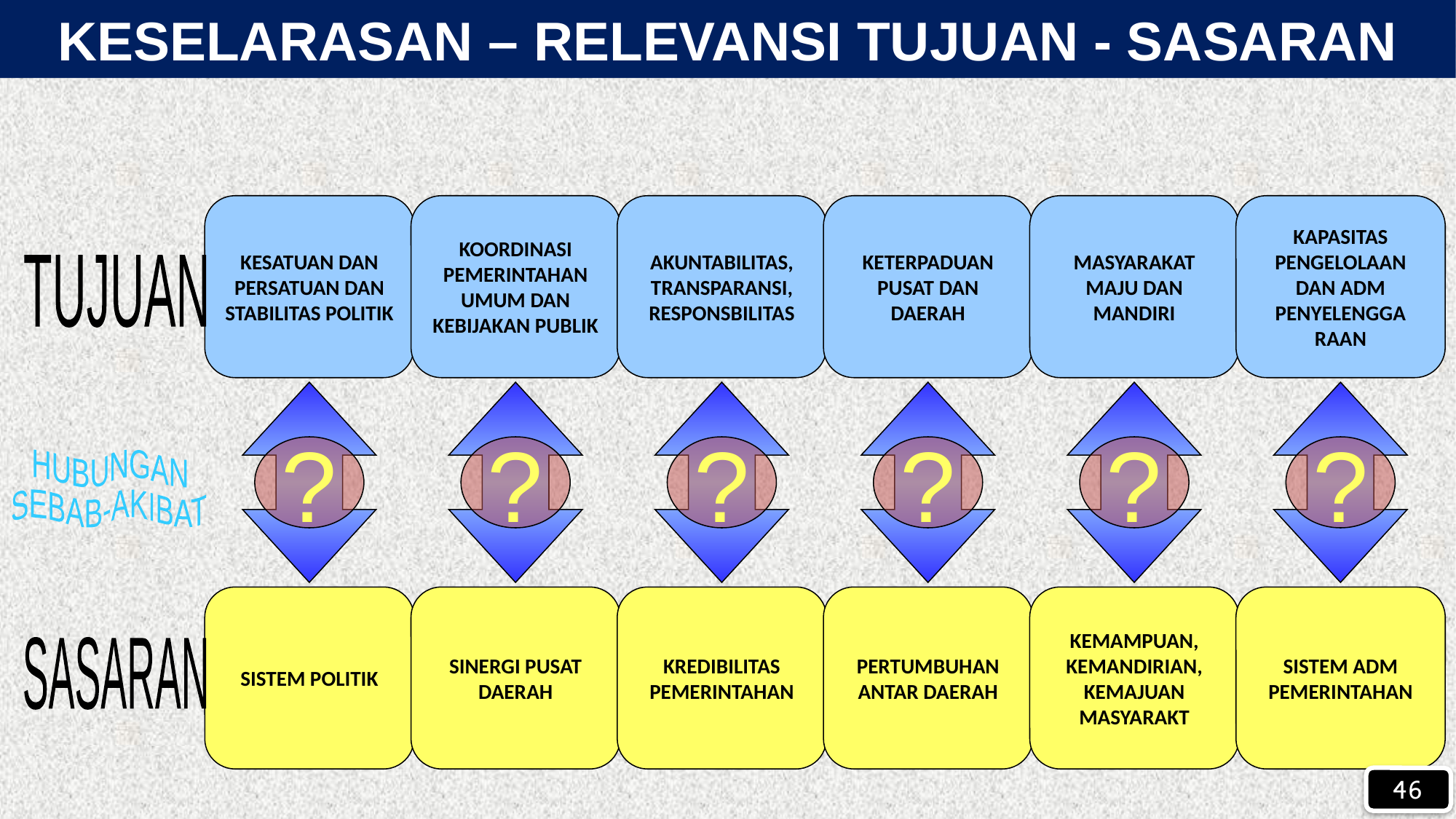

KESELARASAN – RELEVANSI TUJUAN - SASARAN
KESATUAN DAN PERSATUAN DAN STABILITAS POLITIK
KOORDINASI PEMERINTAHAN UMUM DAN KEBIJAKAN PUBLIK
AKUNTABILITAS, TRANSPARANSI, RESPONSBILITAS
KETERPADUAN PUSAT DAN DAERAH
MASYARAKAT MAJU DAN MANDIRI
KAPASITAS PENGELOLAAN DAN ADM PENYELENGGA RAAN
TUJUAN

?
?
?
?
?
?
HUBUNGAN
SEBAB-AKIBAT
SISTEM POLITIK
SINERGI PUSAT DAERAH
KREDIBILITAS PEMERINTAHAN
PERTUMBUHAN ANTAR DAERAH
KEMAMPUAN, KEMANDIRIAN, KEMAJUAN MASYARAKT
SISTEM ADM PEMERINTAHAN
SASARAN
46